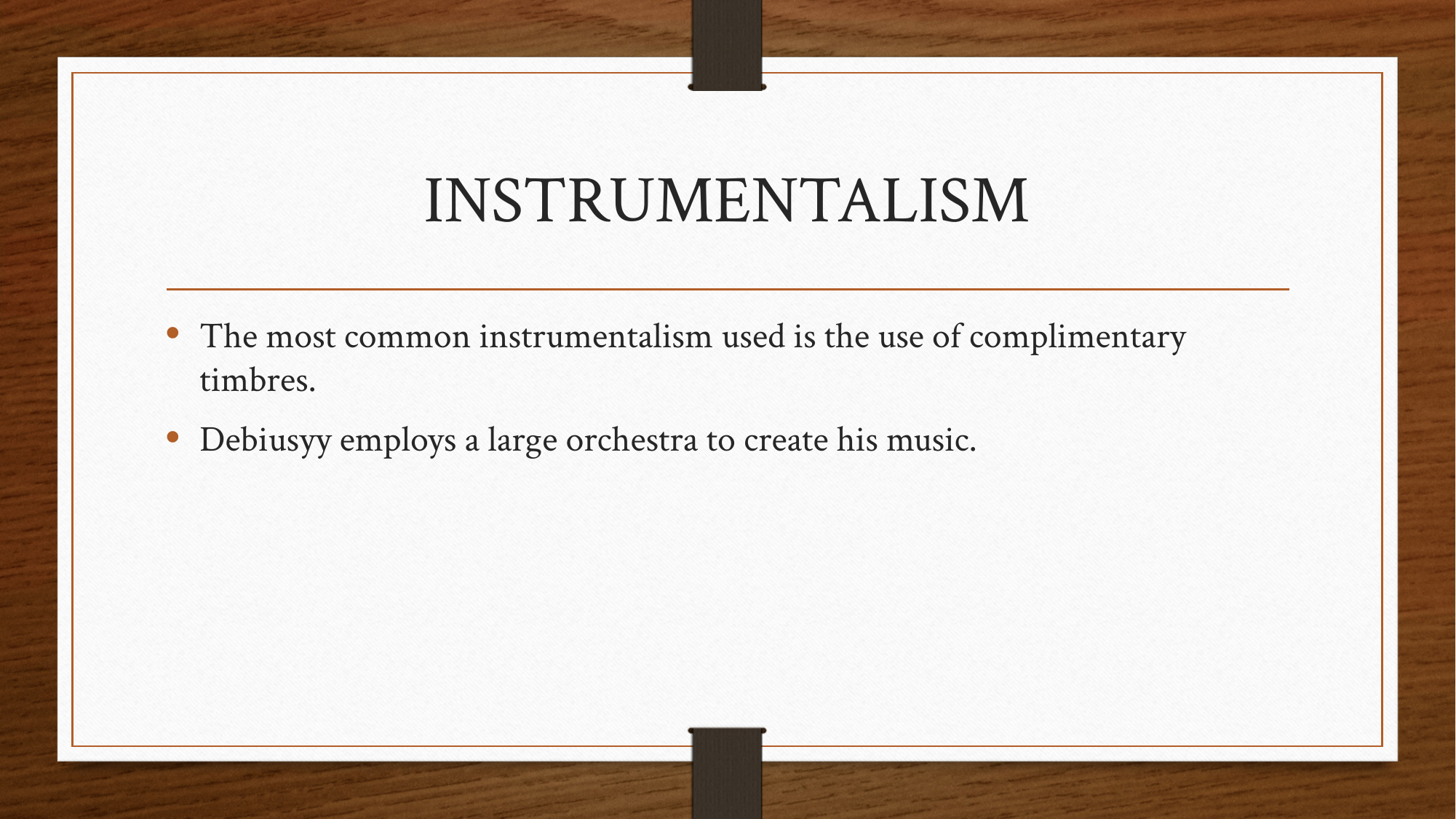

# INSTRUMENTALISM
The most common instrumentalism used is the use of complimentary timbres.
Debiusyy employs a large orchestra to create his music.